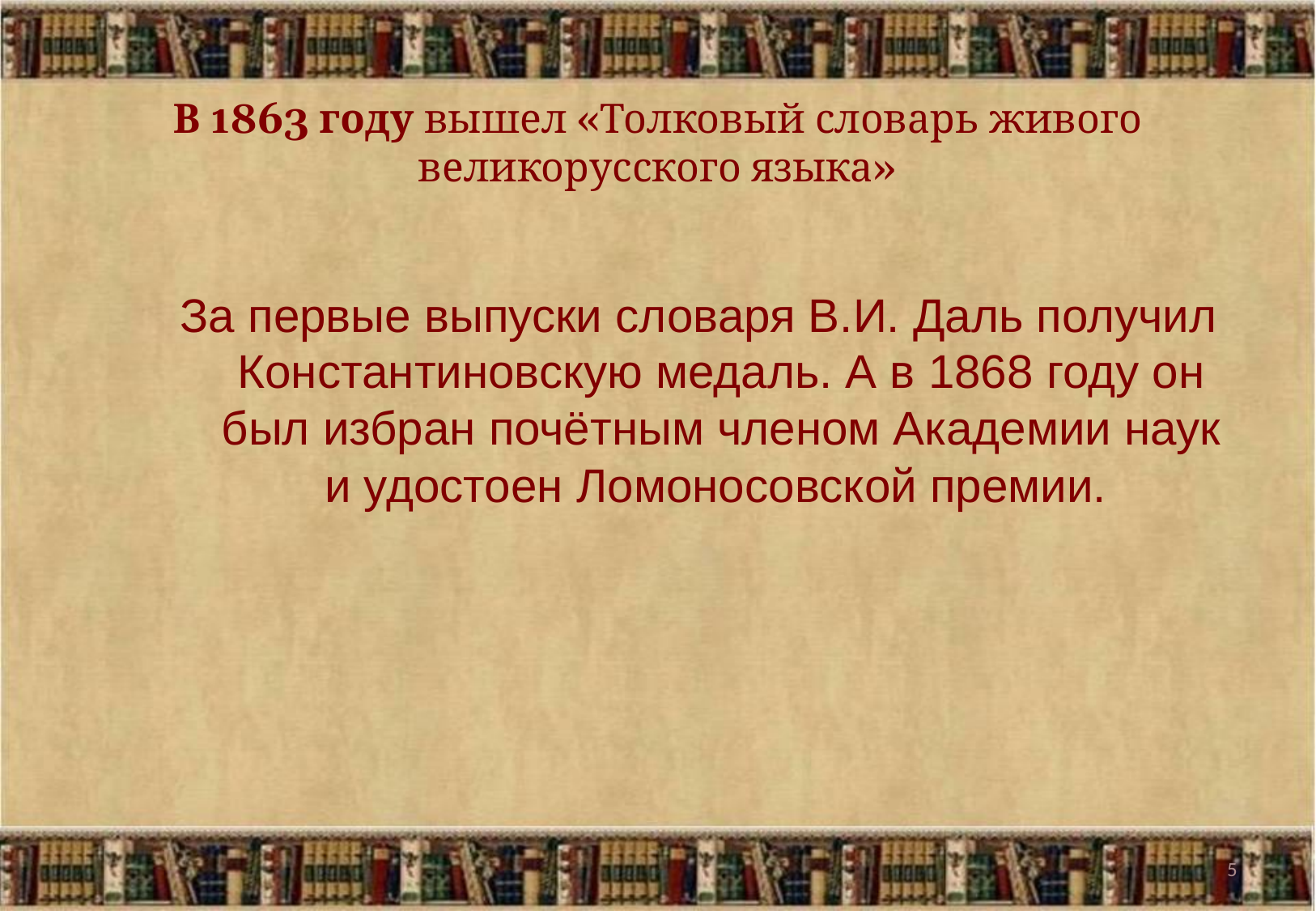

# В 1863 году вышел «Толковый словарь живого великорусского языка»

За первые выпуски словаря В.И. Даль получил Константиновскую медаль. А в 1868 году он был избран почётным членом Академии наук и удостоен Ломоносовской премии.
5